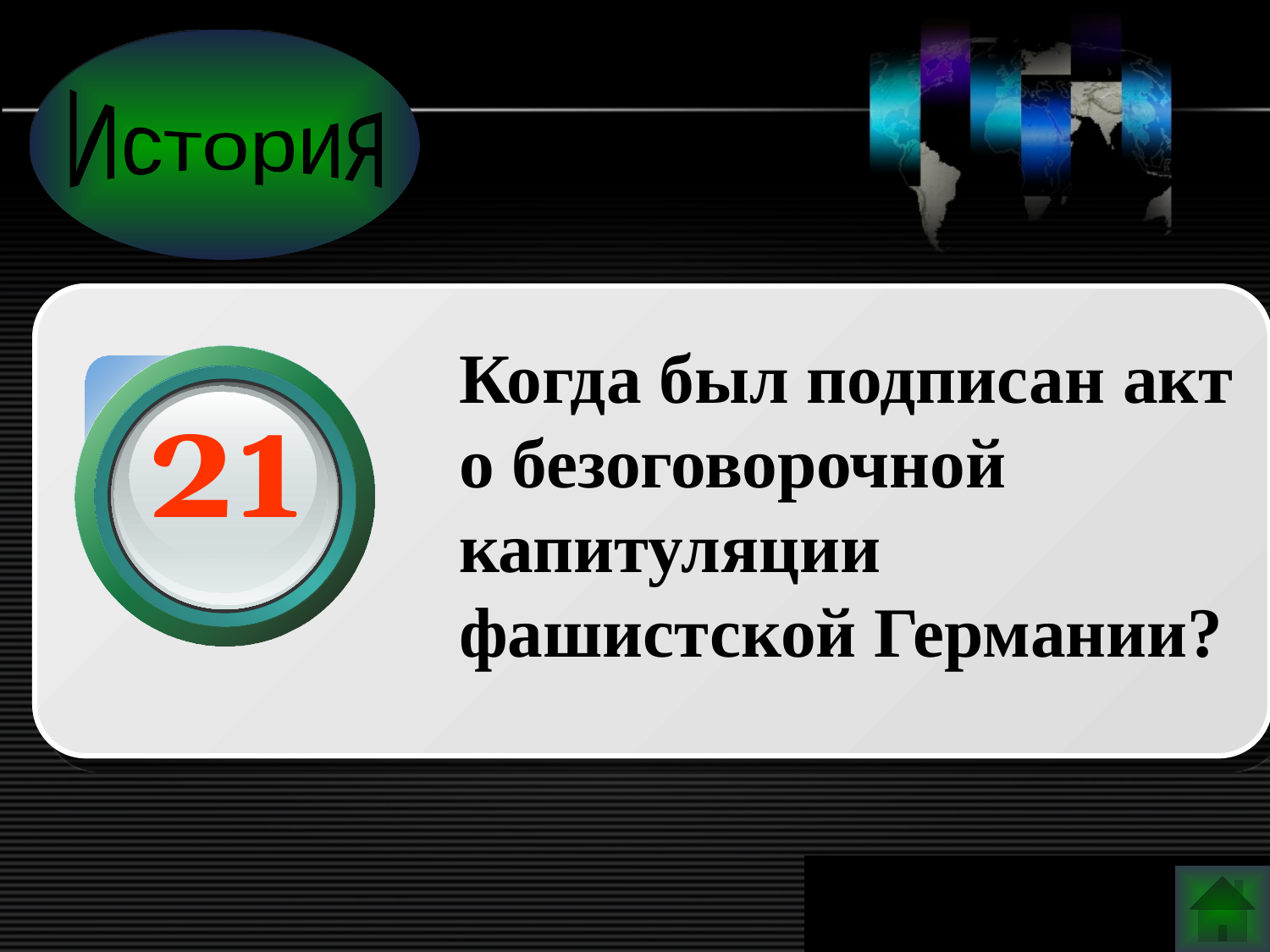

История

Когда был подписан акт о безоговорочной капитуляции фашистской Германии?

21

www.themegallery.com